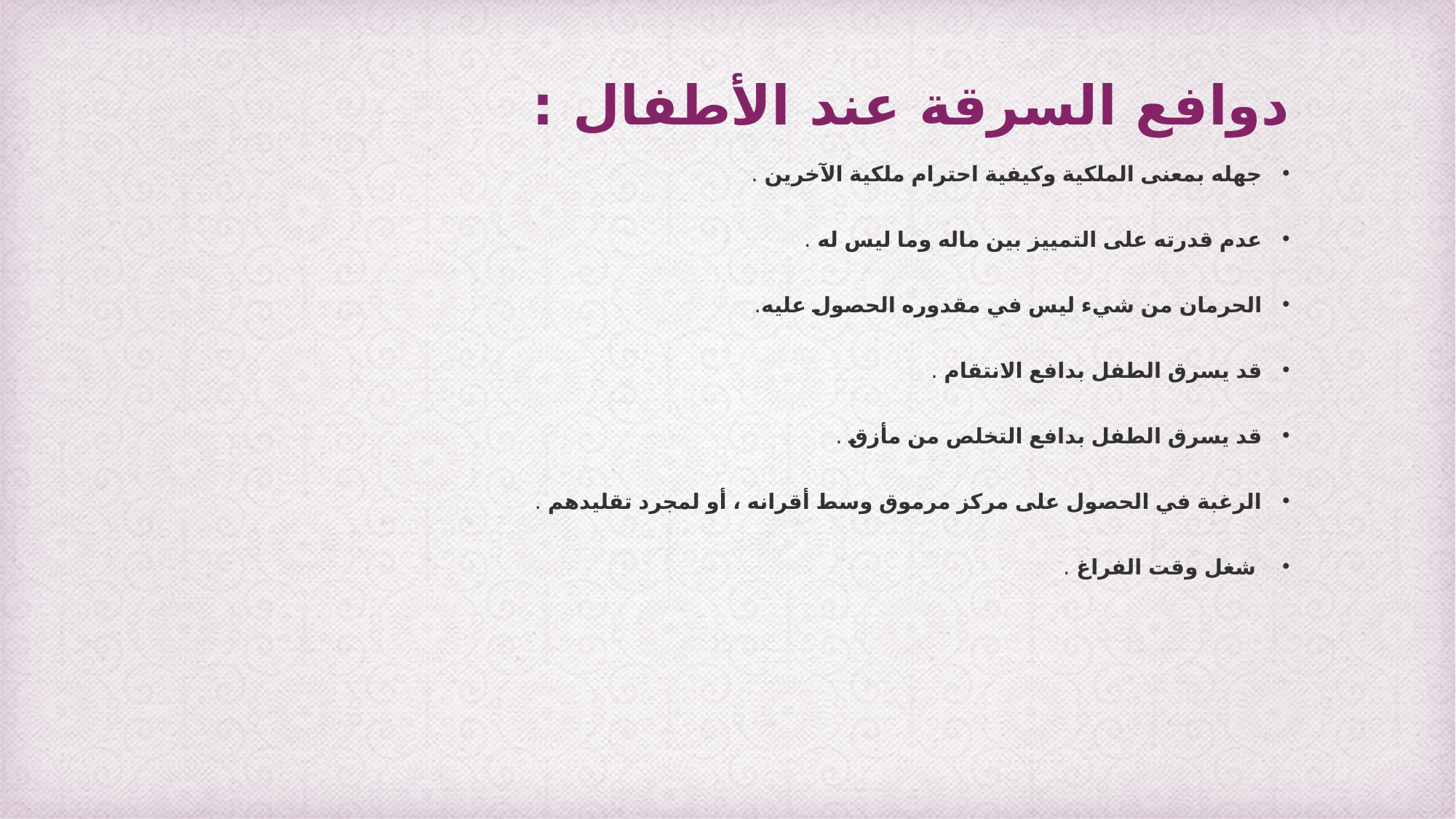

# دوافع السرقة عند الأطفال :
جهله بمعنى الملكية وكيفية احترام ملكية الآخرين .
عدم قدرته على التمييز بين ماله وما ليس له .
الحرمان من شيء ليس في مقدوره الحصول عليه.
قد يسرق الطفل بدافع الانتقام .
قد يسرق الطفل بدافع التخلص من مأزق .
الرغبة في الحصول على مركز مرموق وسط أقرانه ، أو لمجرد تقليدهم .
 شغل وقت الفراغ .